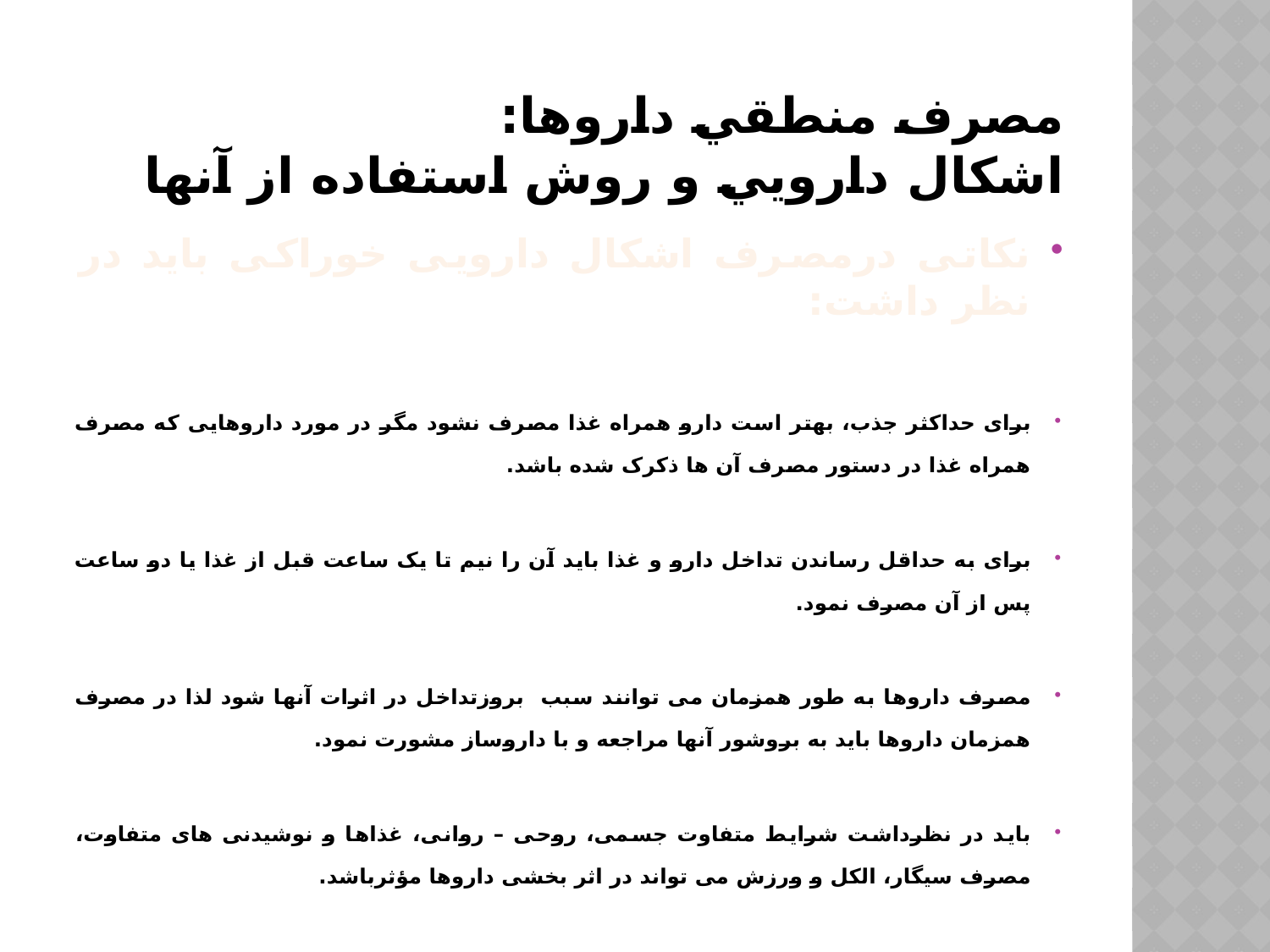

# مصرف منطقي داروها: اشكال دارويي و روش استفاده از آنها
نکاتی درمصرف اشکال دارویی خوراکی باید در نظر داشت:

برای حداکثر جذب، بهتر است دارو همراه غذا مصرف نشود مگر در مورد داروهایی که مصرف همراه غذا در دستور مصرف آن ها ذکرک شده باشد.

برای به حداقل رساندن تداخل دارو و غذا باید آن را نیم تا یک ساعت قبل از غذا یا دو ساعت پس از آن مصرف نمود.

مصرف داروها به طور همزمان می توانند سبب  بروزتداخل در اثرات آنها شود لذا در مصرف همزمان داروها باید به بروشور آنها مراجعه و با داروساز مشورت نمود.

باید در نظرداشت شرایط متفاوت جسمی، روحی – روانی، غذاها و نوشیدنی های متفاوت، مصرف سیگار، الکل و ورزش می تواند در اثر بخشی داروها مؤثرباشد.